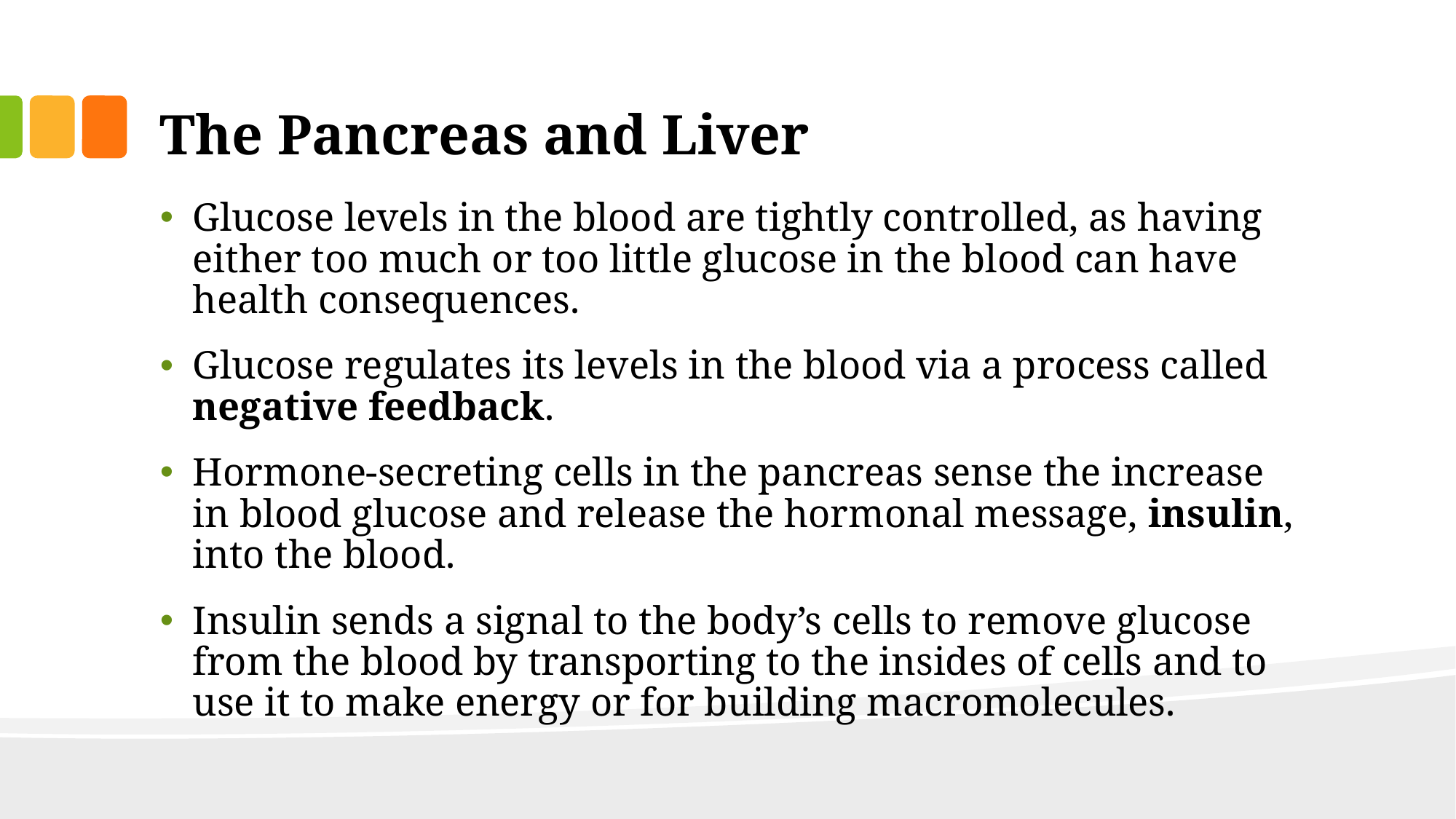

# The Pancreas and Liver
Glucose levels in the blood are tightly controlled, as having either too much or too little glucose in the blood can have health consequences.
Glucose regulates its levels in the blood via a process called negative feedback.
Hormone-secreting cells in the pancreas sense the increase in blood glucose and release the hormonal message, insulin, into the blood.
Insulin sends a signal to the body’s cells to remove glucose from the blood by transporting to the insides of cells and to use it to make energy or for building macromolecules.